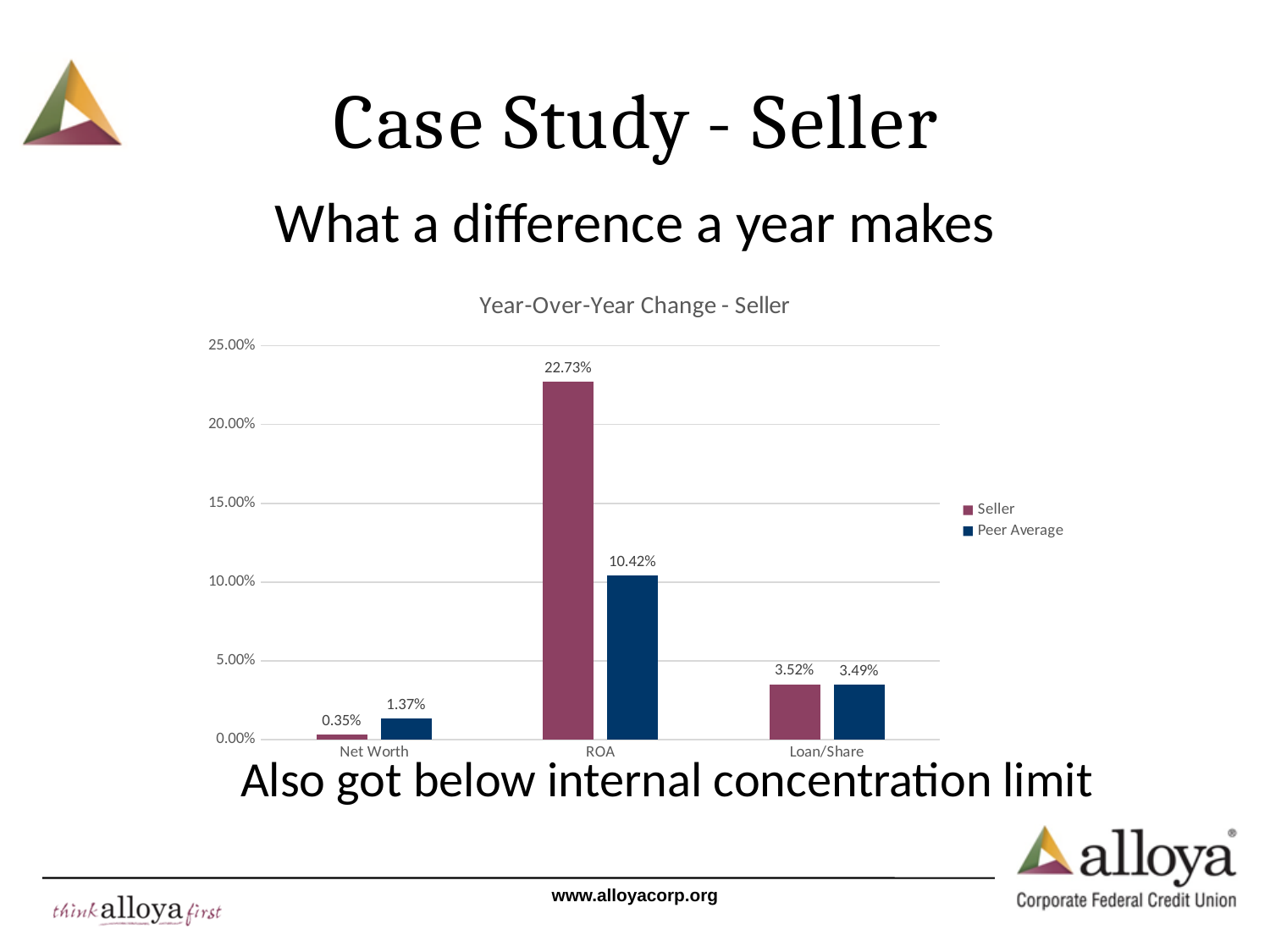

# Case Study - Seller
What a difference a year makes

Also got below internal concentration limit

### Chart: Year-Over-Year Change - Seller

| Category |  |  |
|---|---|---|
| Net Worth | 0.0035460992907802437 | 0.013698630136986313 |
| ROA | 0.22727272727272732 | 0.10416666666666677 |
| Loan/Share | 0.03521806252412194 | 0.03488692774407059 |